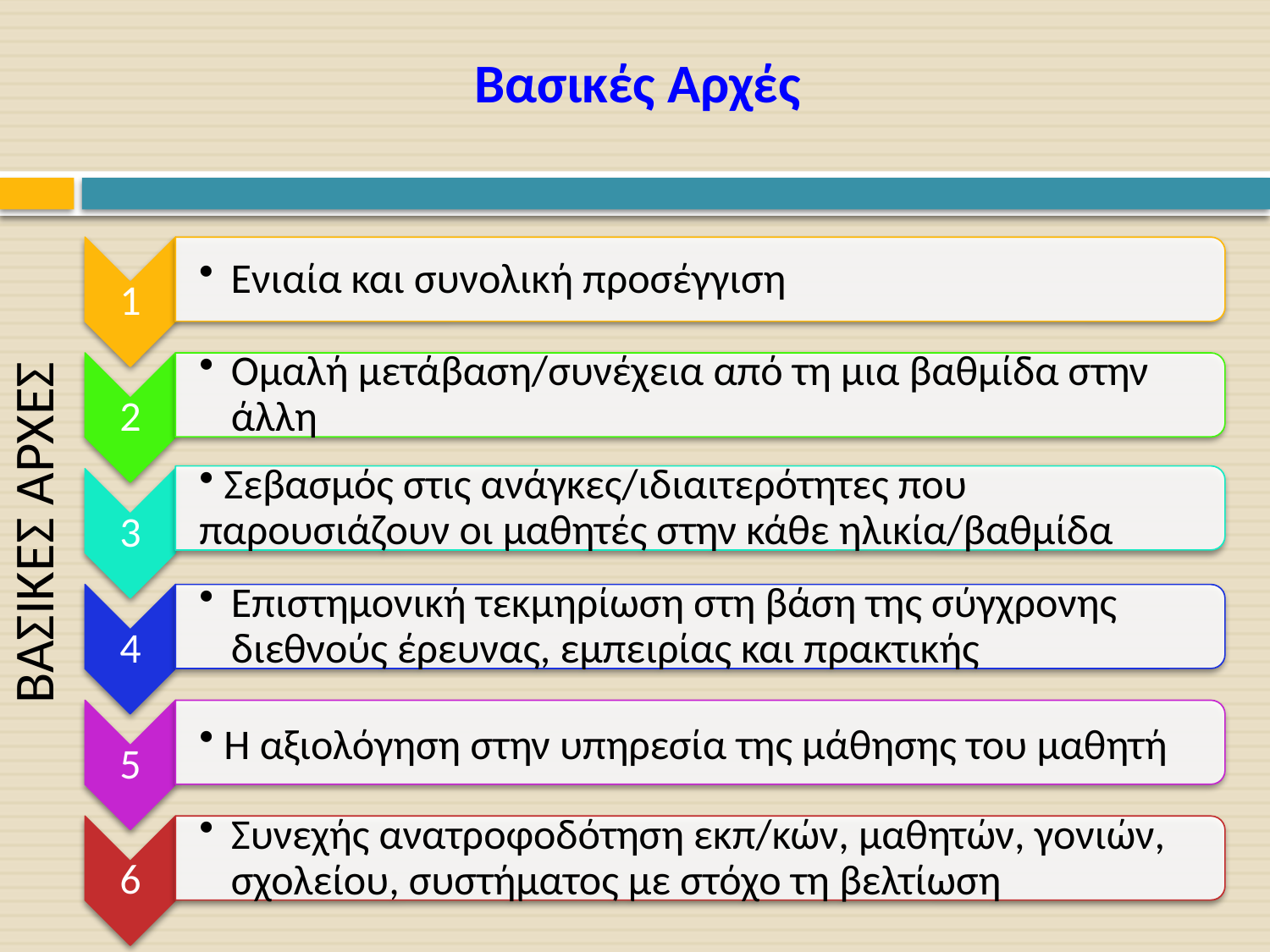

# Βασικές Αρχές
1
Ενιαία και συνολική προσέγγιση
2
Ομαλή μετάβαση/συνέχεια από τη μια βαθμίδα στην άλλη
3
 Σεβασμός στις ανάγκες/ιδιαιτερότητες που παρουσιάζουν οι μαθητές στην κάθε ηλικία/βαθμίδα
4
Επιστημονική τεκμηρίωση στη βάση της σύγχρονης διεθνούς έρευνας, εμπειρίας και πρακτικής
5
 Η αξιολόγηση στην υπηρεσία της μάθησης του μαθητή
6
Συνεχής ανατροφοδότηση εκπ/κών, μαθητών, γονιών, σχολείου, συστήματος με στόχο τη βελτίωση
ΒΑΣΙΚΕΣ ΑΡΧΕΣ